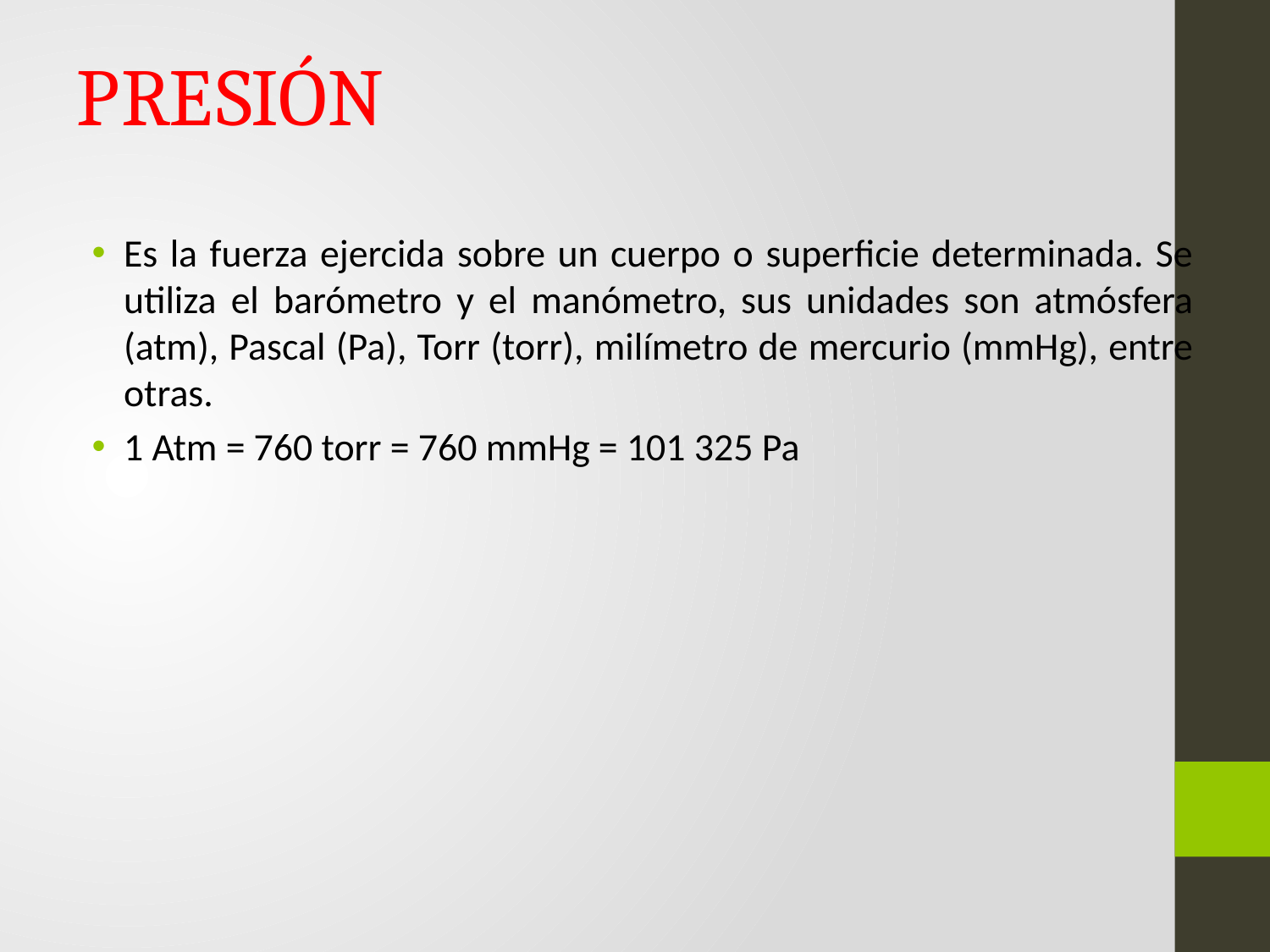

PRESIÓN
Es la fuerza ejercida sobre un cuerpo o superficie determinada. Se utiliza el barómetro y el manómetro, sus unidades son atmósfera (atm), Pascal (Pa), Torr (torr), milímetro de mercurio (mmHg), entre otras.
1 Atm = 760 torr = 760 mmHg = 101 325 Pa